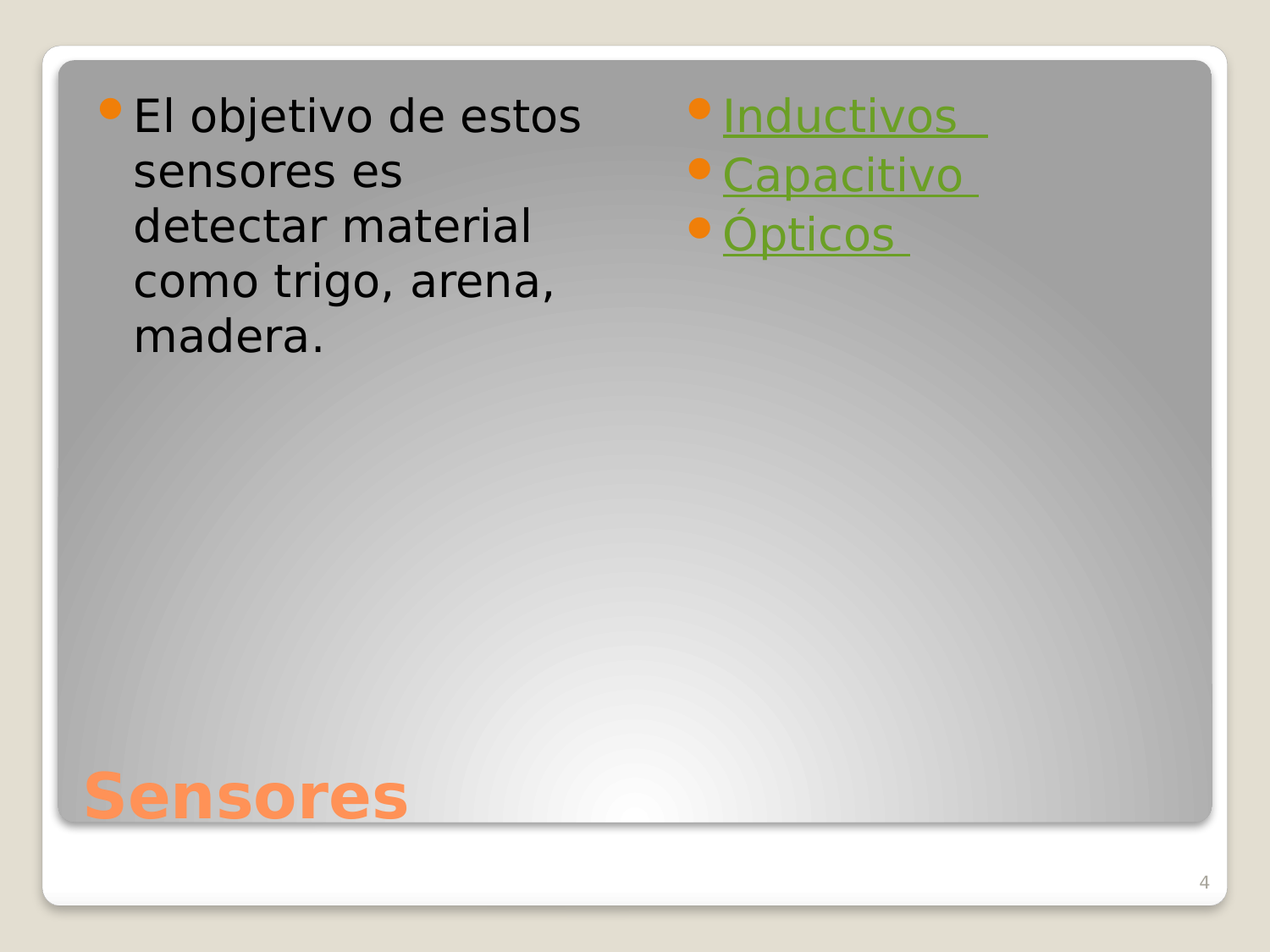

El objetivo de estos sensores es detectar material como trigo, arena, madera.
Inductivos
Capacitivo
Ópticos
# Sensores
4